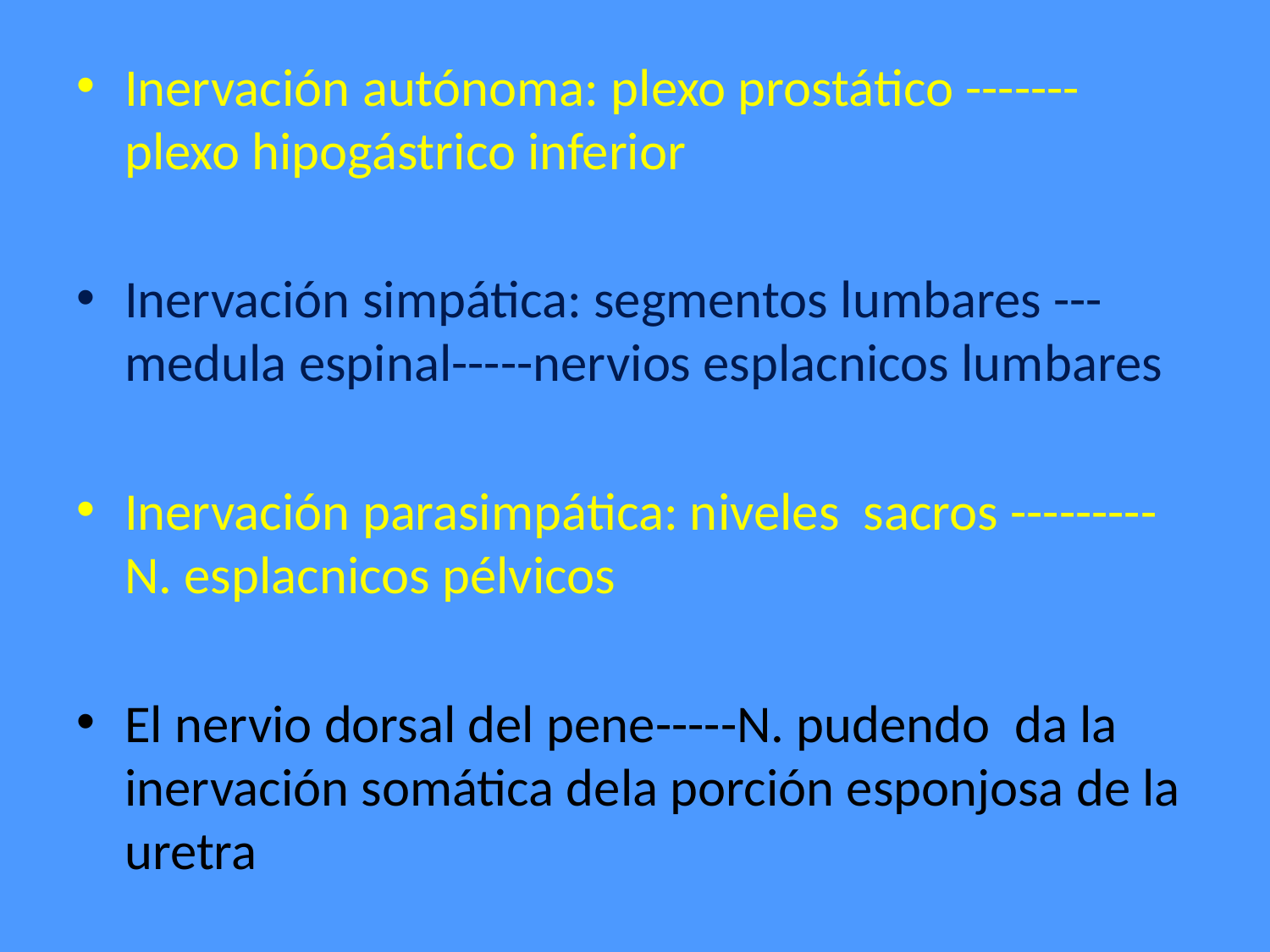

Inervación autónoma: plexo prostático -------plexo hipogástrico inferior

Inervación simpática: segmentos lumbares ---medula espinal-----nervios esplacnicos lumbares

Inervación parasimpática: niveles  sacros ---------N. esplacnicos pélvicos

El nervio dorsal del pene-----N. pudendo  da la inervación somática dela porción esponjosa de la uretra